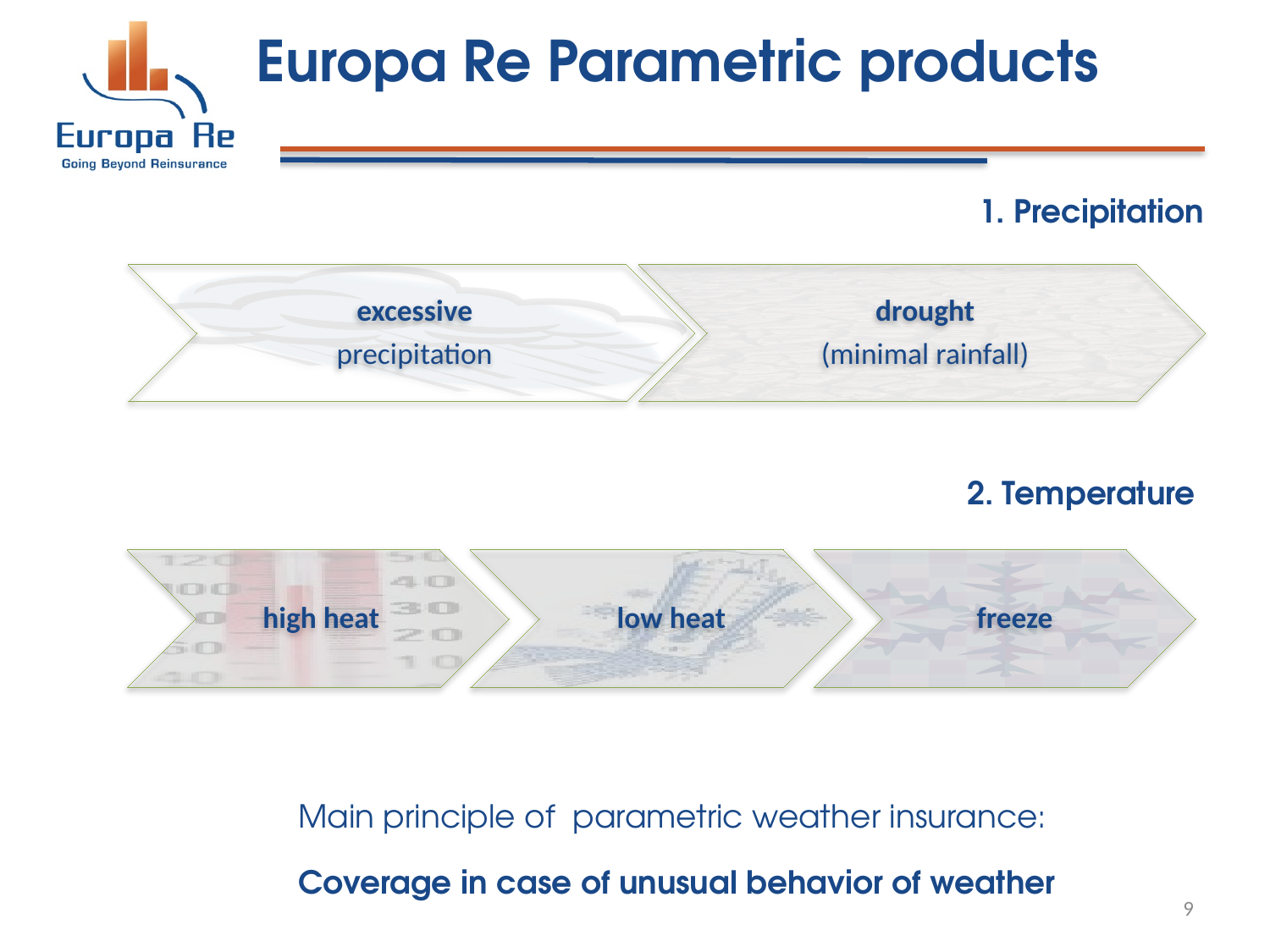

# Europa Re Parametric products

1. Precipitation

2. Temperature

Main principle of  parametric weather insurance:

Coverage in case of unusual behavior of weather

excessive
precipitation
drought
(minimal rainfall)
high heat
  low heat
  freeze
9